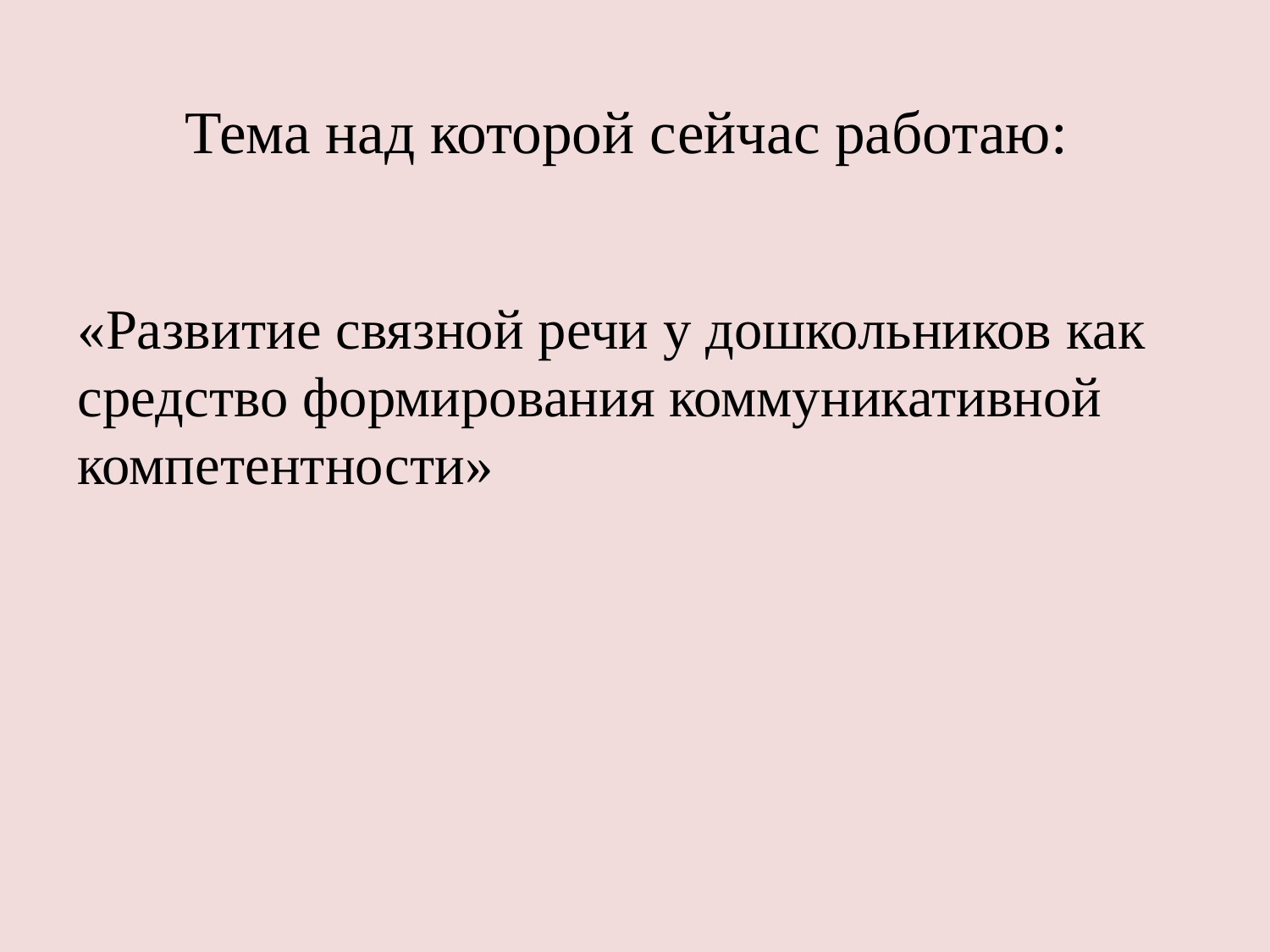

# Тема над которой сейчас работаю:
«Развитие связной речи у дошкольников как средство формирования коммуникативной компетентности»